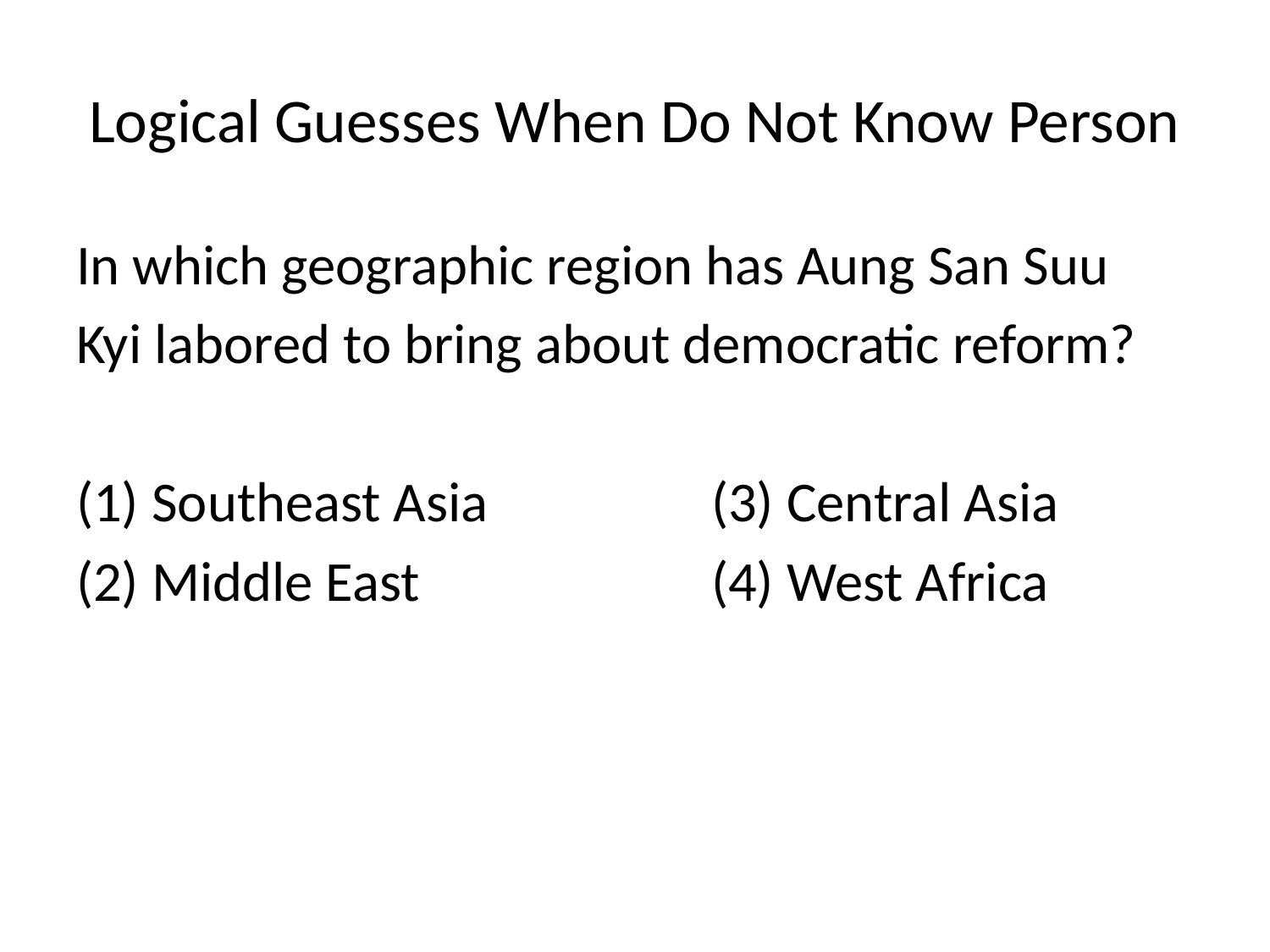

# Logical Guesses When Do Not Know Person
In which geographic region has Aung San Suu
Kyi labored to bring about democratic reform?

(1) Southeast Asia 		(3) Central Asia
(2) Middle East 			(4) West Africa